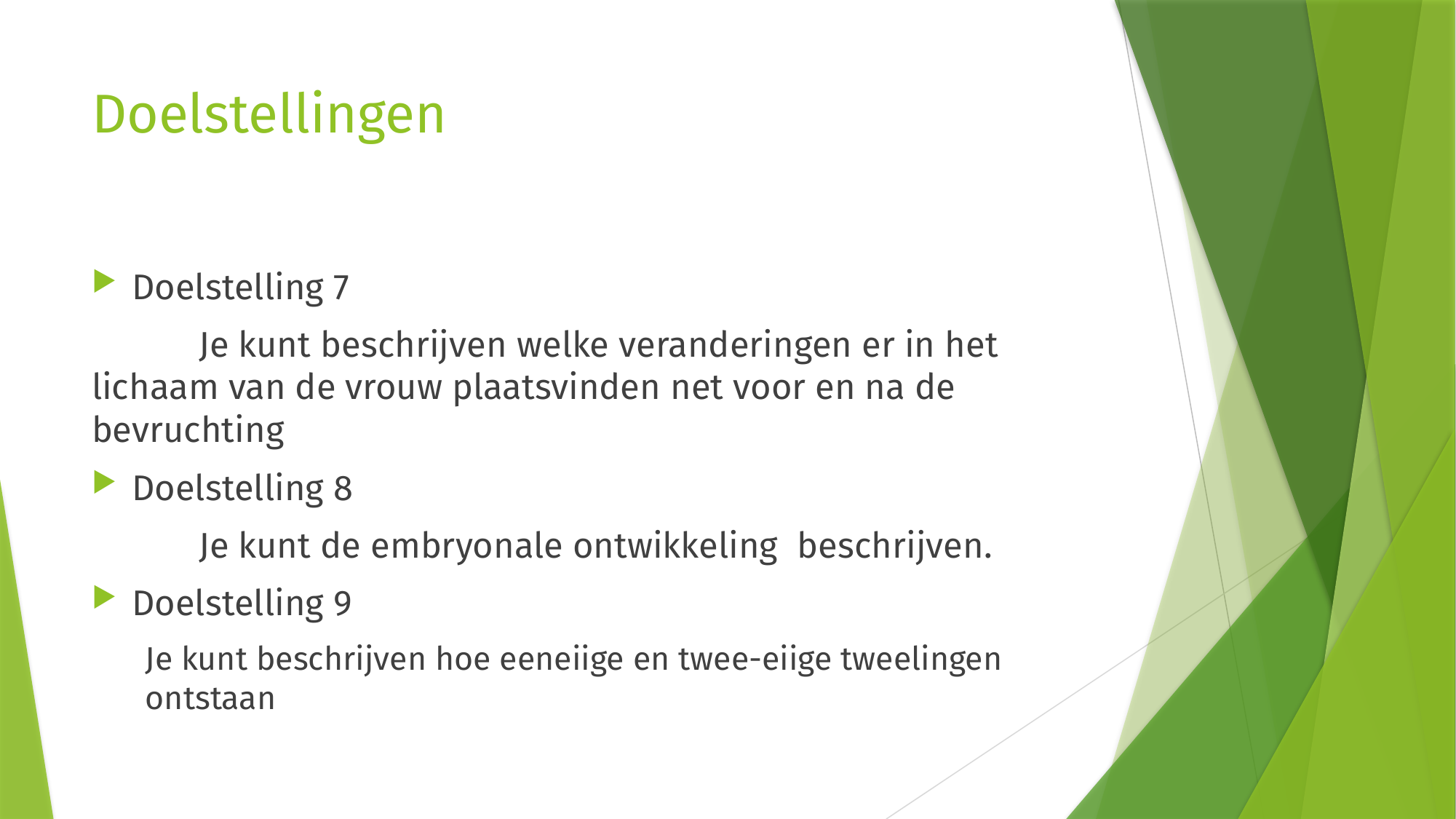

# Doelstellingen
Doelstelling 7
	Je kunt beschrijven welke veranderingen er in het lichaam van de vrouw plaatsvinden net voor en na de bevruchting
Doelstelling 8
	Je kunt de embryonale ontwikkeling  beschrijven.
Doelstelling 9
Je kunt beschrijven hoe eeneiige en twee-eiige tweelingen ontstaan